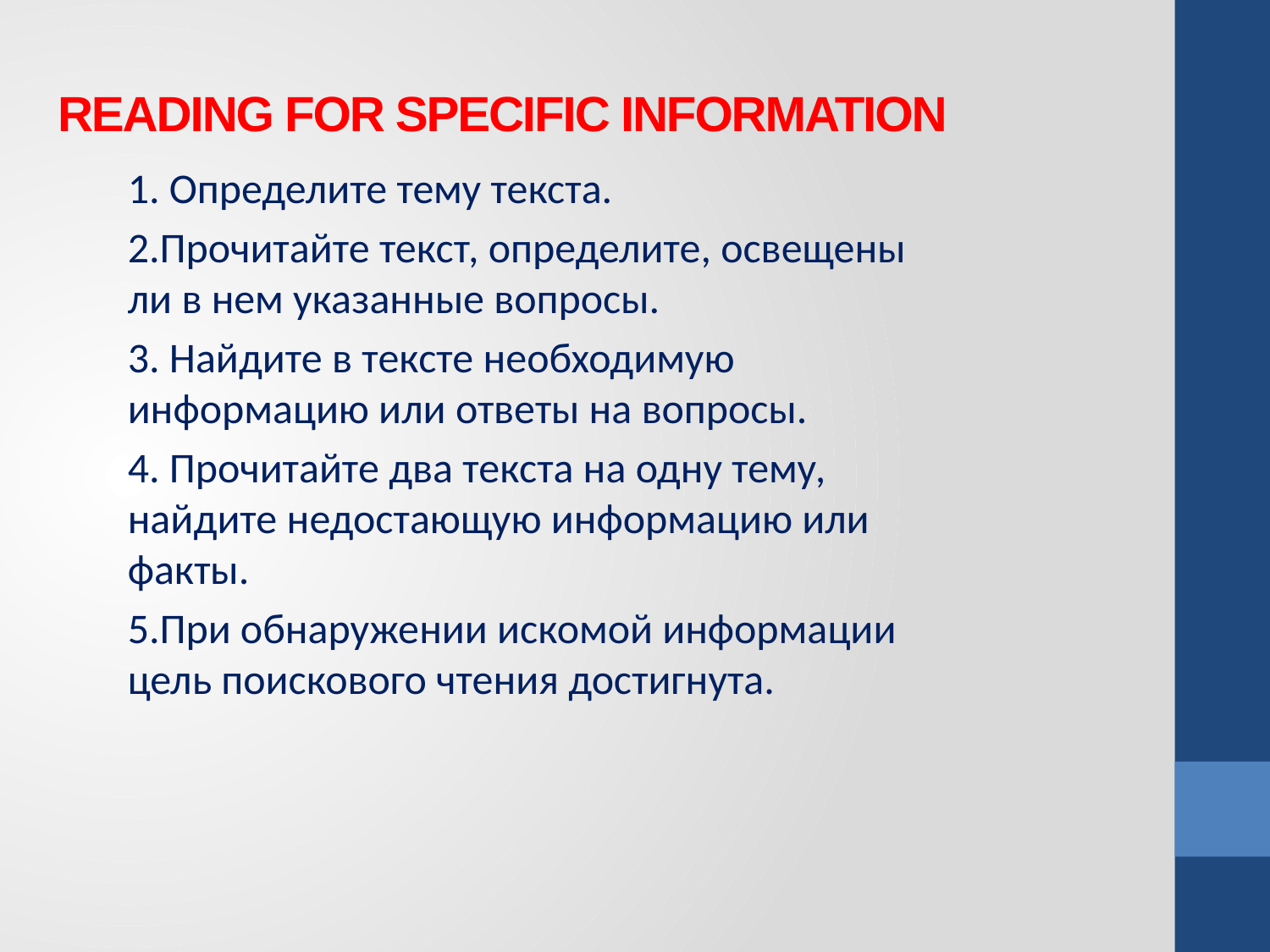

# Reading for specific information
1. Определите тему текста.
2.Прочитайте текст, определите, освещены ли в нем указанные вопросы.
3. Найдите в тексте необходимую информацию или ответы на вопросы.
4. Прочитайте два текста на одну тему, найдите недостающую информацию или факты.
5.При обнаружении искомой информации цель поискового чтения достигнута.